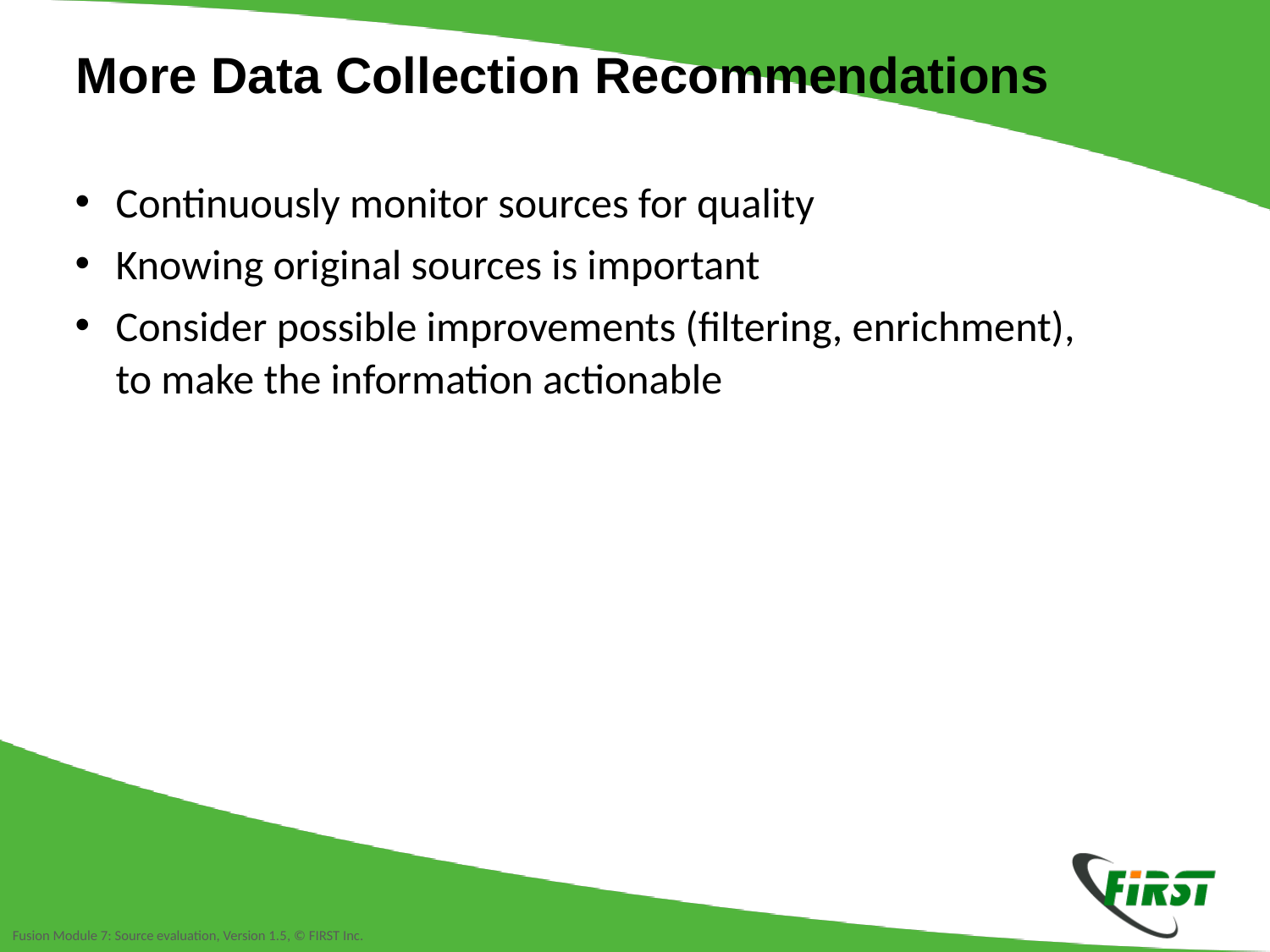

More Data Collection Recommendations
Continuously monitor sources for quality
Knowing original sources is important
Consider possible improvements (filtering, enrichment), to make the information actionable